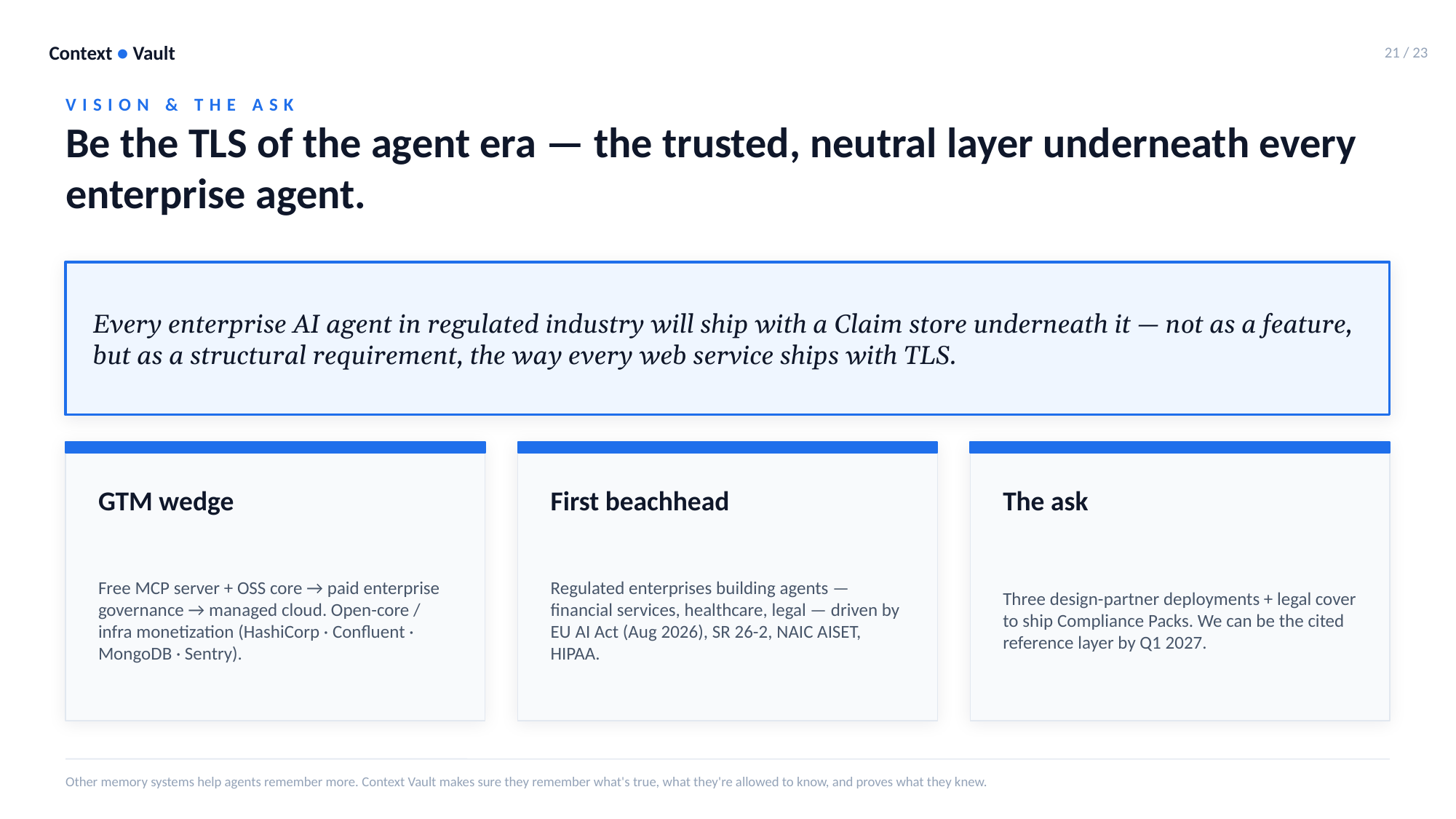

Context ● Vault
21 / 23
VISION & THE ASK
Be the TLS of the agent era — the trusted, neutral layer underneath every enterprise agent.

Every enterprise AI agent in regulated industry will ship with a Claim store underneath it — not as a feature, but as a structural requirement, the way every web service ships with TLS.

GTM wedge
First beachhead
The ask
Free MCP server + OSS core → paid enterprise governance → managed cloud. Open-core / infra monetization (HashiCorp · Confluent · MongoDB · Sentry).
Regulated enterprises building agents — financial services, healthcare, legal — driven by EU AI Act (Aug 2026), SR 26-2, NAIC AISET, HIPAA.
Three design-partner deployments + legal cover to ship Compliance Packs. We can be the cited reference layer by Q1 2027.

Other memory systems help agents remember more. Context Vault makes sure they remember what's true, what they're allowed to know, and proves what they knew.